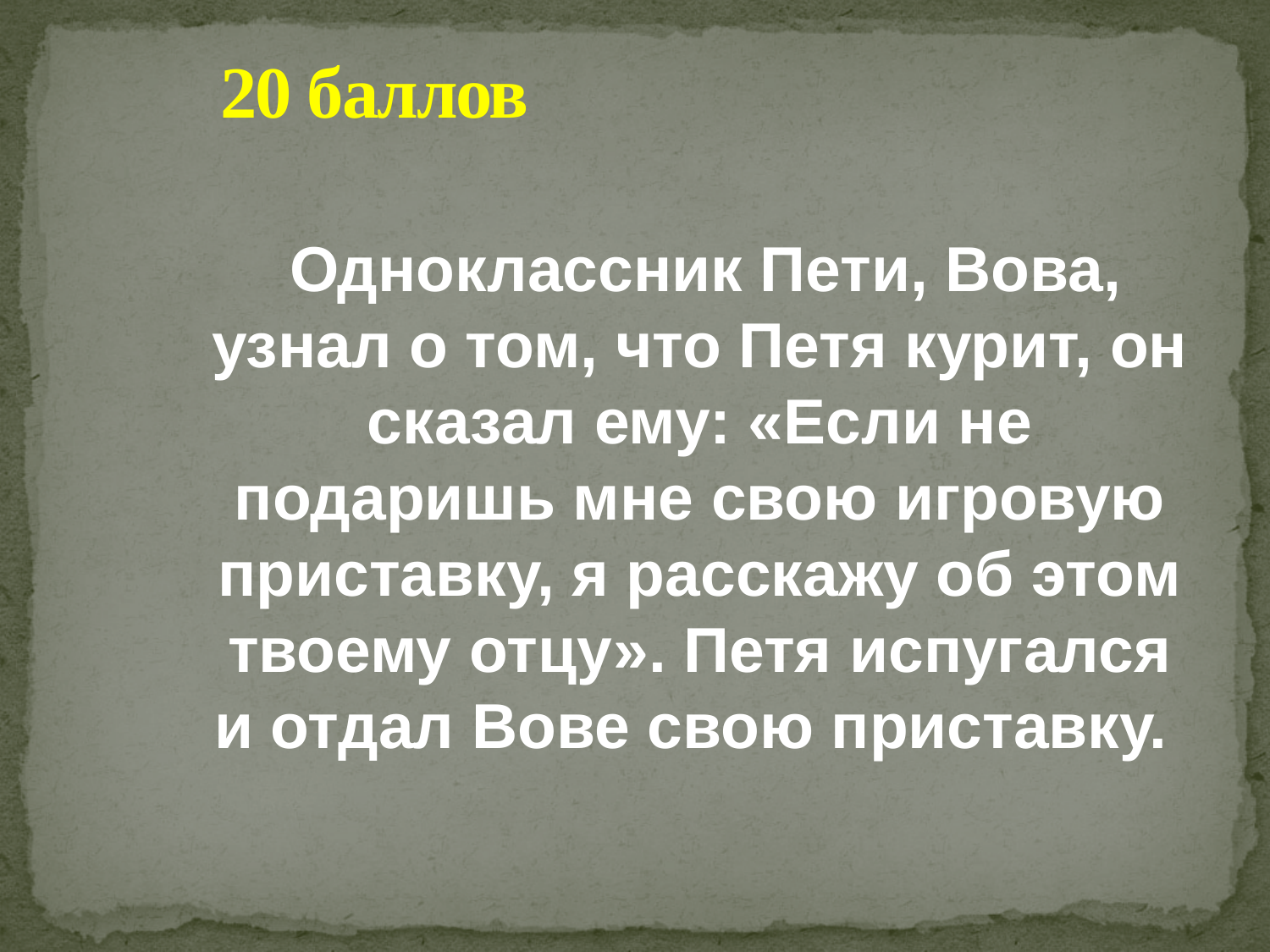

# 20 баллов
   Одноклассник Пети, Вова, узнал о том, что Петя курит, он сказал ему: «Если не подаришь мне свою игровую приставку, я расскажу об этом твоему отцу». Петя испугался и отдал Вове свою приставку.